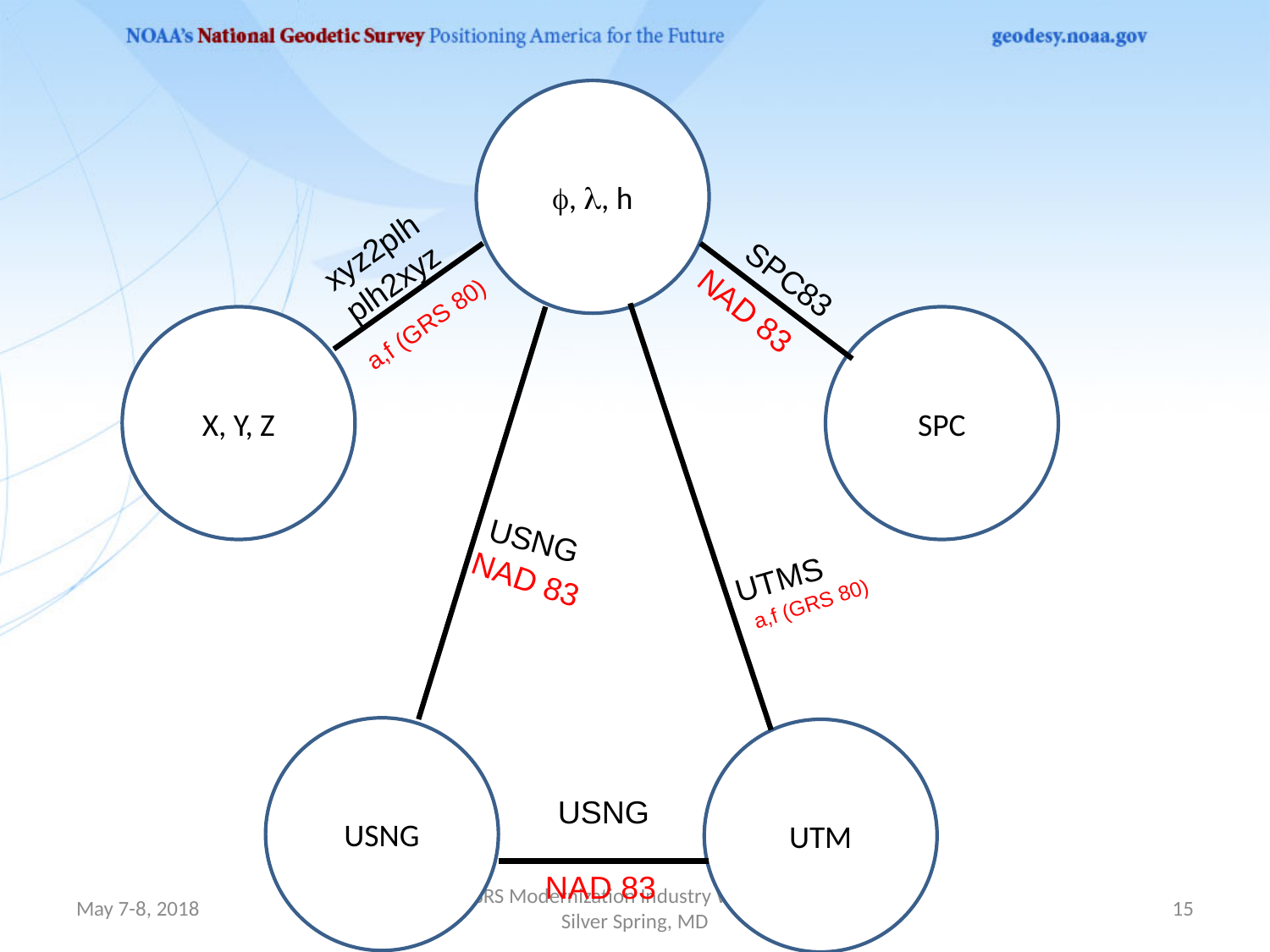

φ, λ, h
xyz2plh
plh2xyz
SPC83
NAD 83
a,f (GRS 80)
X, Y, Z
SPC
USNG
UTMS
NAD 83
a,f (GRS 80)
USNG
UTM
USNG
NAD 83
May 7-8, 2018
NSRS Modernization Industry Workshop, Silver Spring, MD
15